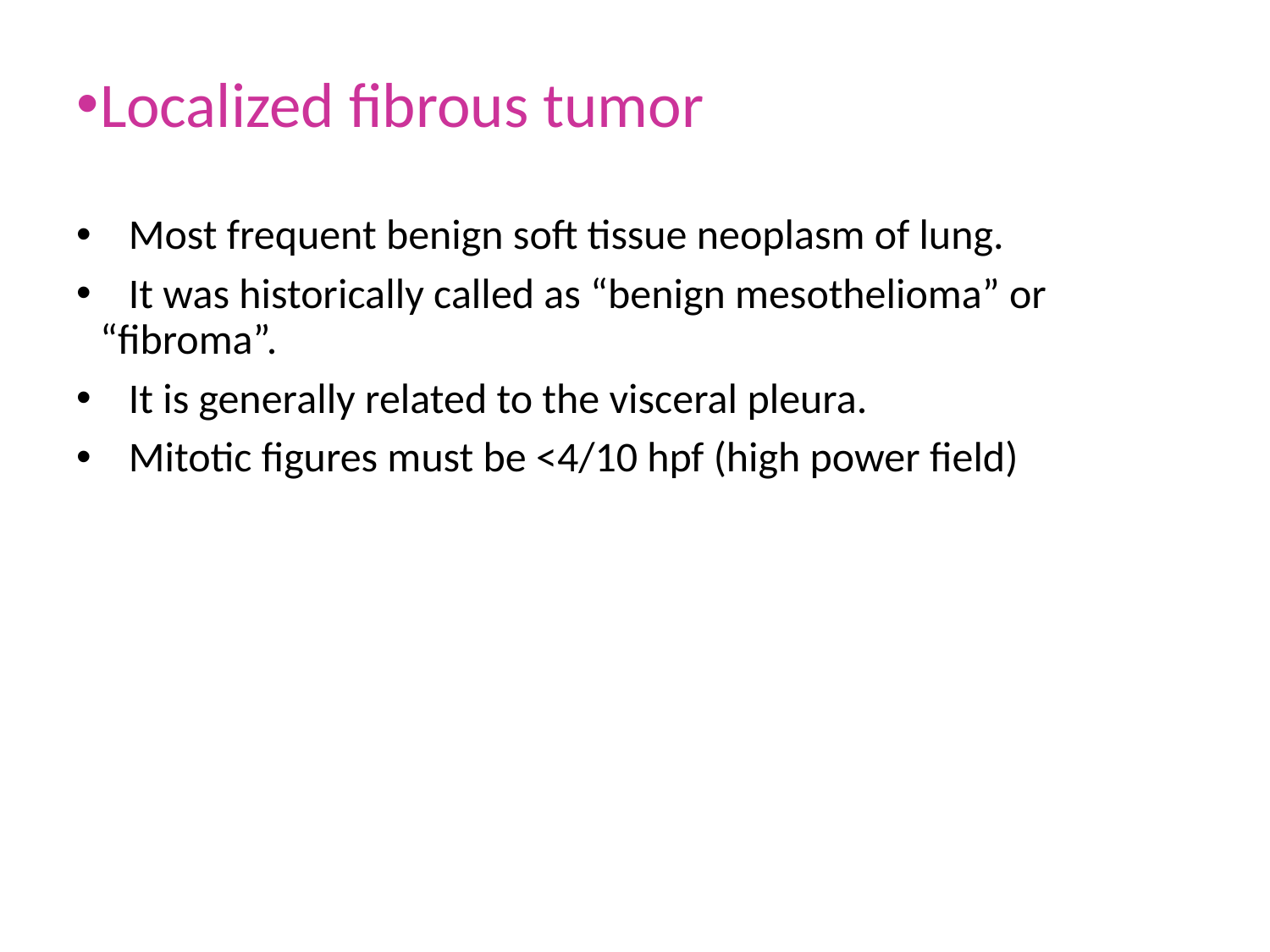

Localized fibrous tumor

   Most frequent benign soft tissue neoplasm of lung.
   It was historically called as “benign mesothelioma” or “fibroma”.
   It is generally related to the visceral pleura.
   Mitotic figures must be <4/10 hpf (high power field)